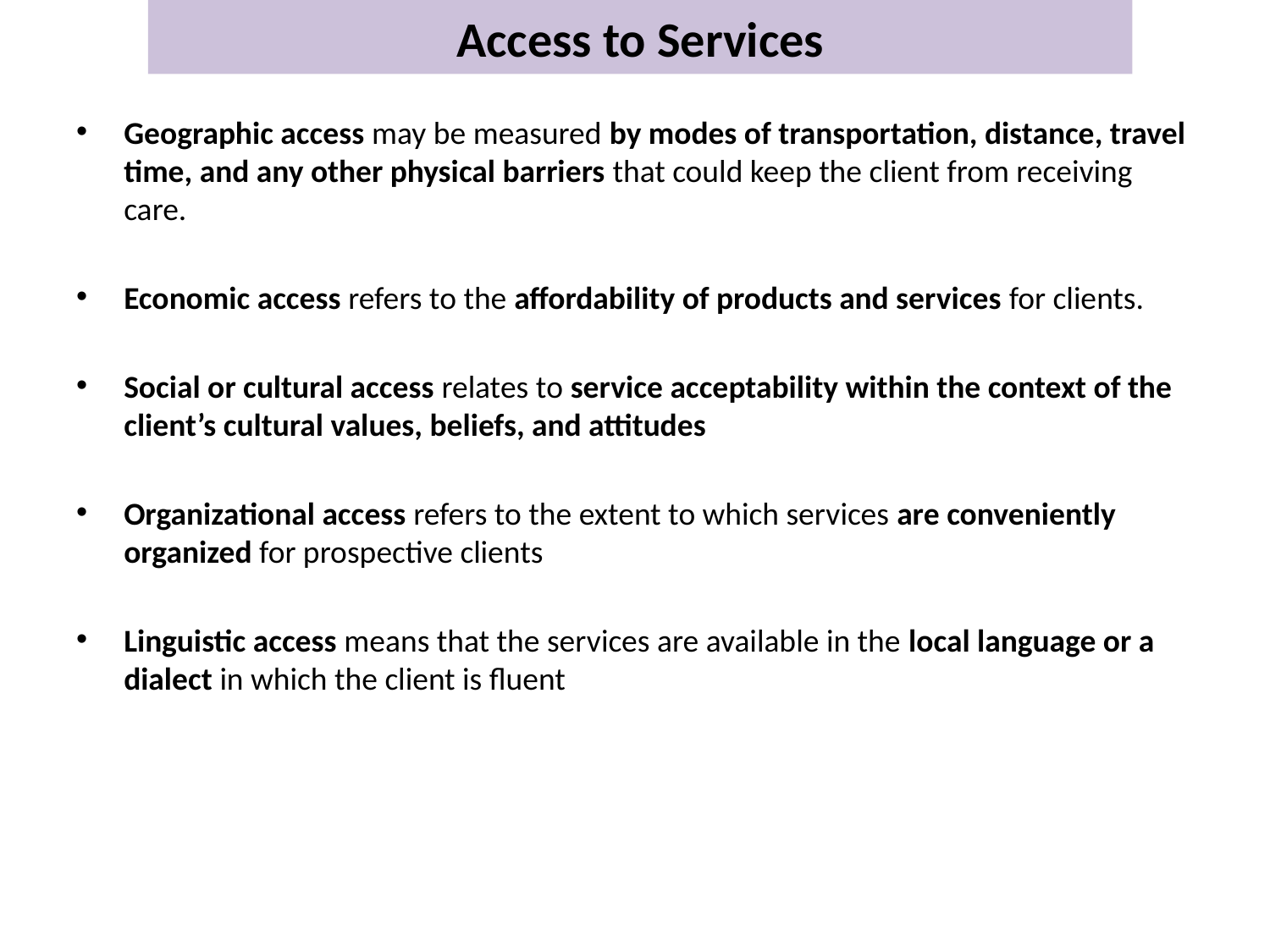

# Access to Services
Geographic access may be measured by modes of transportation, distance, travel time, and any other physical barriers that could keep the client from receiving care.

Economic access refers to the affordability of products and services for clients.

Social or cultural access relates to service acceptability within the context of the client’s cultural values, beliefs, and attitudes

Organizational access refers to the extent to which services are conveniently organized for prospective clients

Linguistic access means that the services are available in the local language or a dialect in which the client is fluent